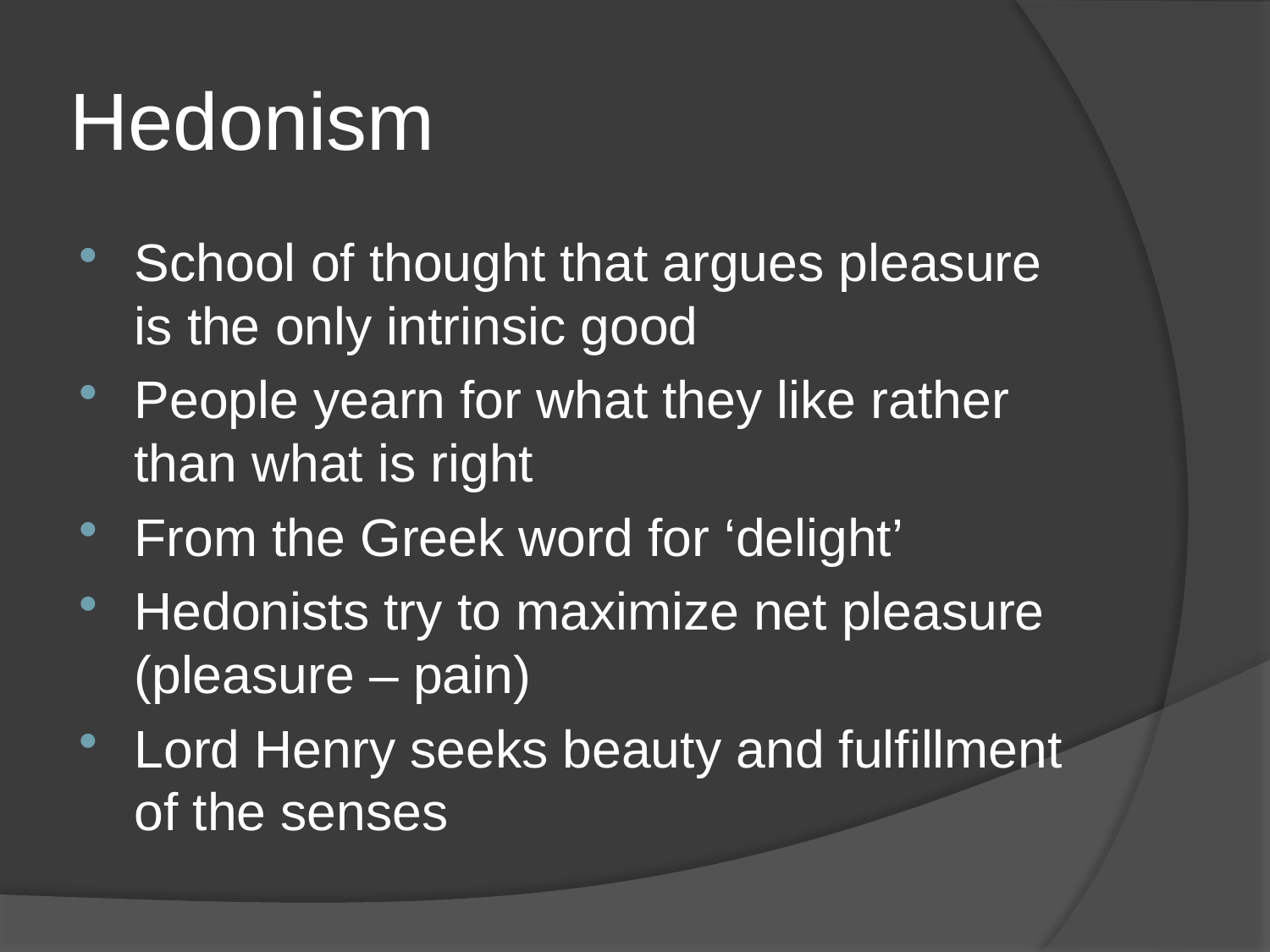

# Hedonism
School of thought that argues pleasure is the only intrinsic good
People yearn for what they like rather than what is right
From the Greek word for ‘delight’
Hedonists try to maximize net pleasure (pleasure – pain)
Lord Henry seeks beauty and fulfillment of the senses